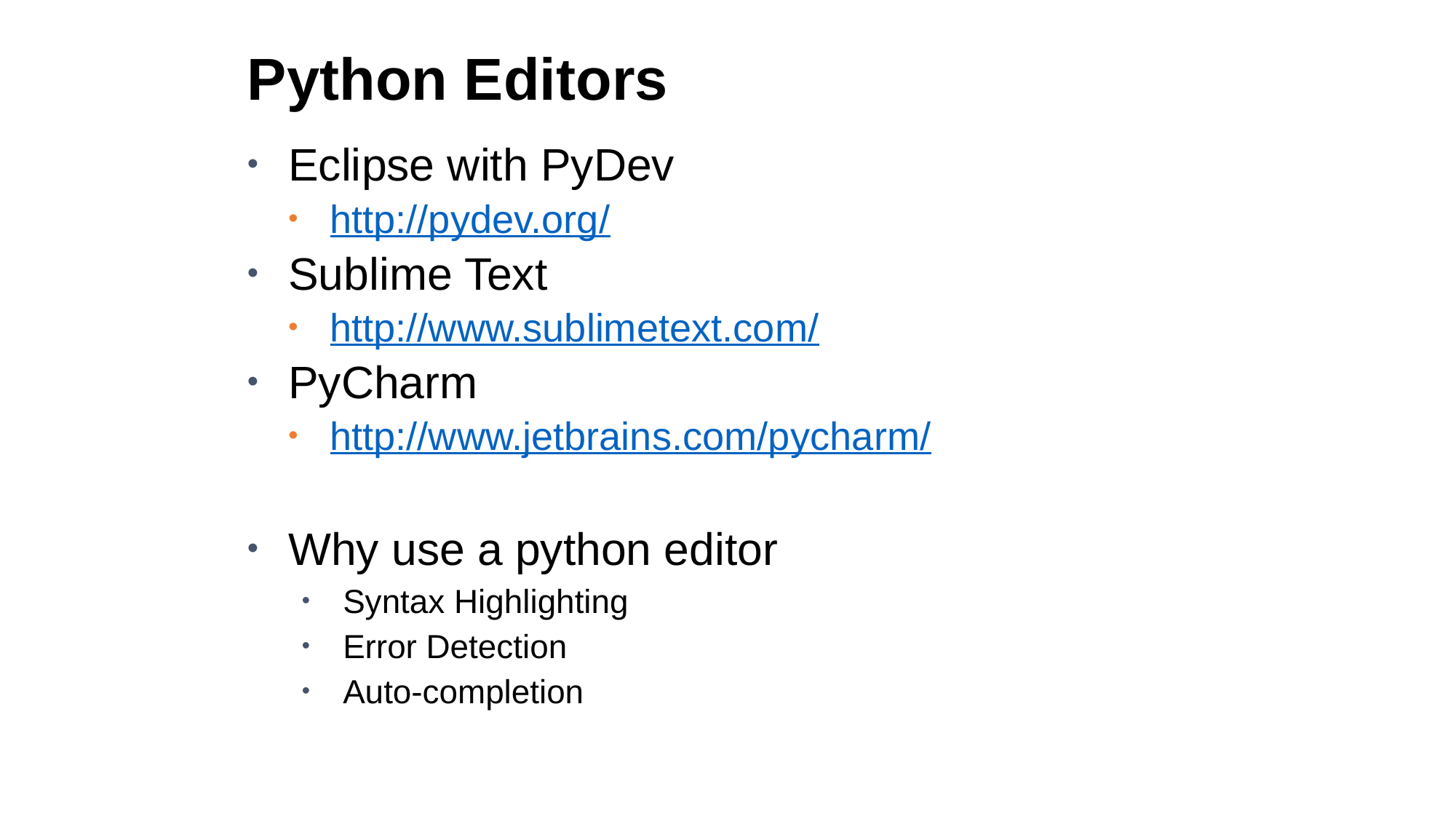

# Python Editors
Eclipse with PyDev
http://pydev.org/
Sublime Text
http://www.sublimetext.com/
PyCharm
http://www.jetbrains.com/pycharm/

Why use a python editor
Syntax Highlighting
Error Detection
Auto-completion